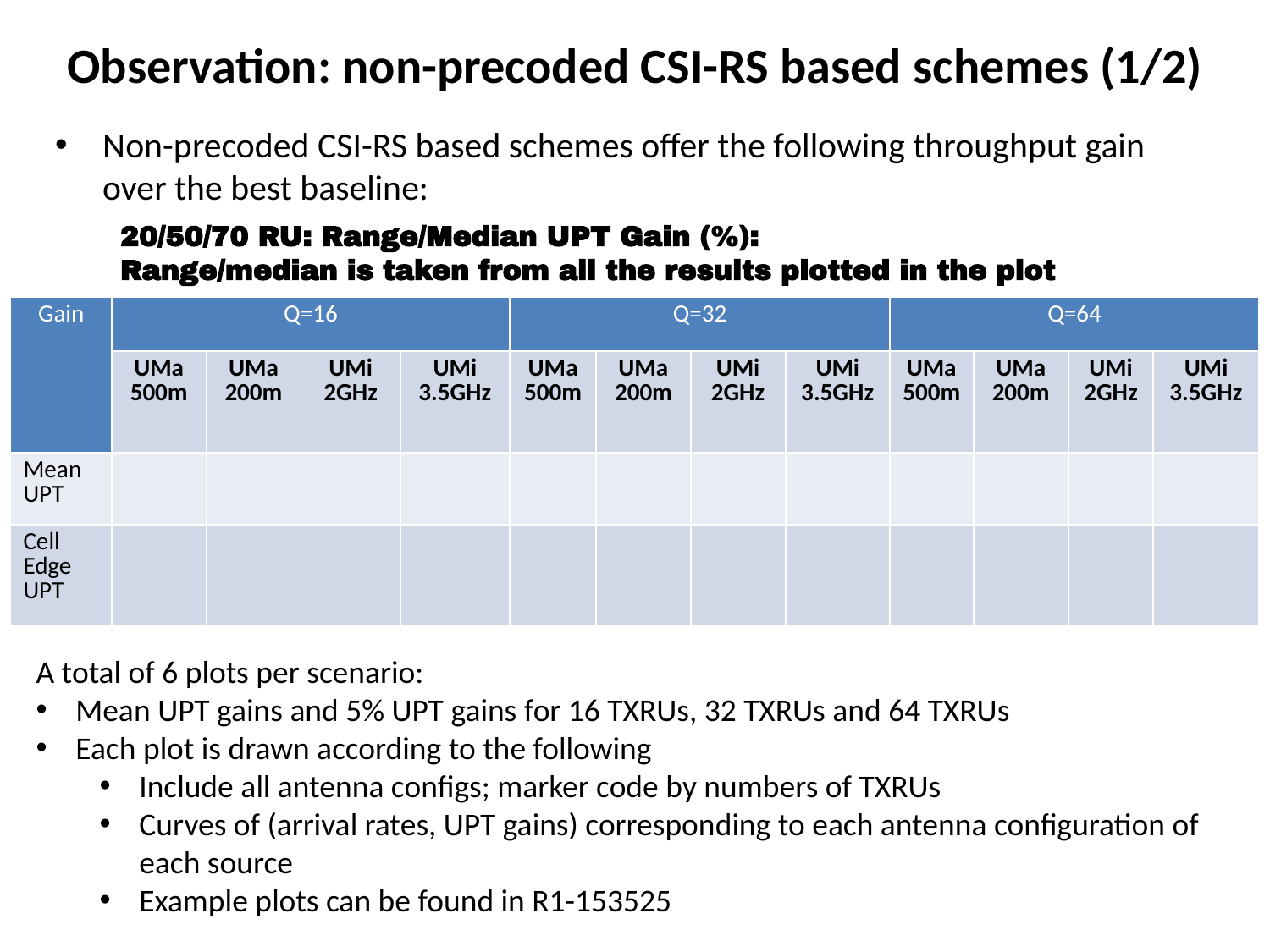

# Observation: non-precoded CSI-RS based schemes (1/2)
Non-precoded CSI-RS based schemes offer the following throughput gain over the best baseline:
20/50/70 RU: Range/Median UPT Gain (%):
Range/median is taken from all the results plotted in the plot
| Gain | Q=16 |  |  |  | Q=32 |  |  |  | Q=64 |  |  |  |
| --- | --- | --- | --- | --- | --- | --- | --- | --- | --- | --- | --- | --- |
|  | UMa 500m | UMa 200m | UMi 2GHz | UMi 3.5GHz | UMa 500m | UMa 200m | UMi 2GHz | UMi 3.5GHz | UMa 500m | UMa 200m | UMi 2GHz | UMi 3.5GHz |
| Mean UPT |  |  |  |  |  |  |  |  |  |  |  |  |
| Cell Edge UPT |  |  |  |  |  |  |  |  |  |  |  |  |
A total of 6 plots per scenario:
Mean UPT gains and 5% UPT gains for 16 TXRUs, 32 TXRUs and 64 TXRUs
Each plot is drawn according to the following
Include all antenna configs; marker code by numbers of TXRUs
Curves of (arrival rates, UPT gains) corresponding to each antenna configuration of each source
Example plots can be found in R1-153525